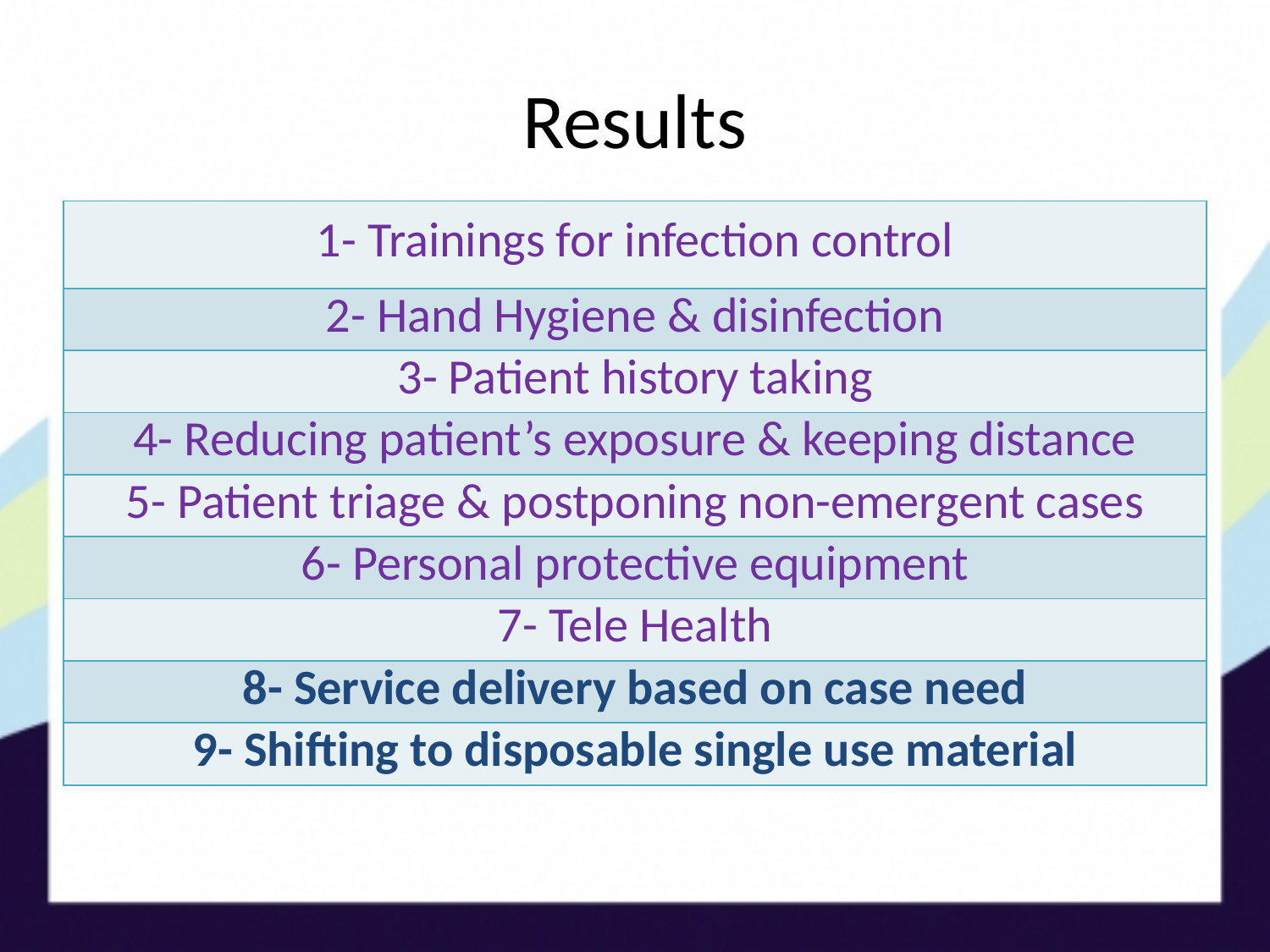

# Results
| 1- Trainings for infection control |
| --- |
| 2- Hand Hygiene & disinfection |
| 3- Patient history taking |
| 4- Reducing patient’s exposure & keeping distance |
| 5- Patient triage & postponing non-emergent cases |
| 6- Personal protective equipment |
| 7- Tele Health |
| 8- Service delivery based on case need |
| 9- Shifting to disposable single use material |